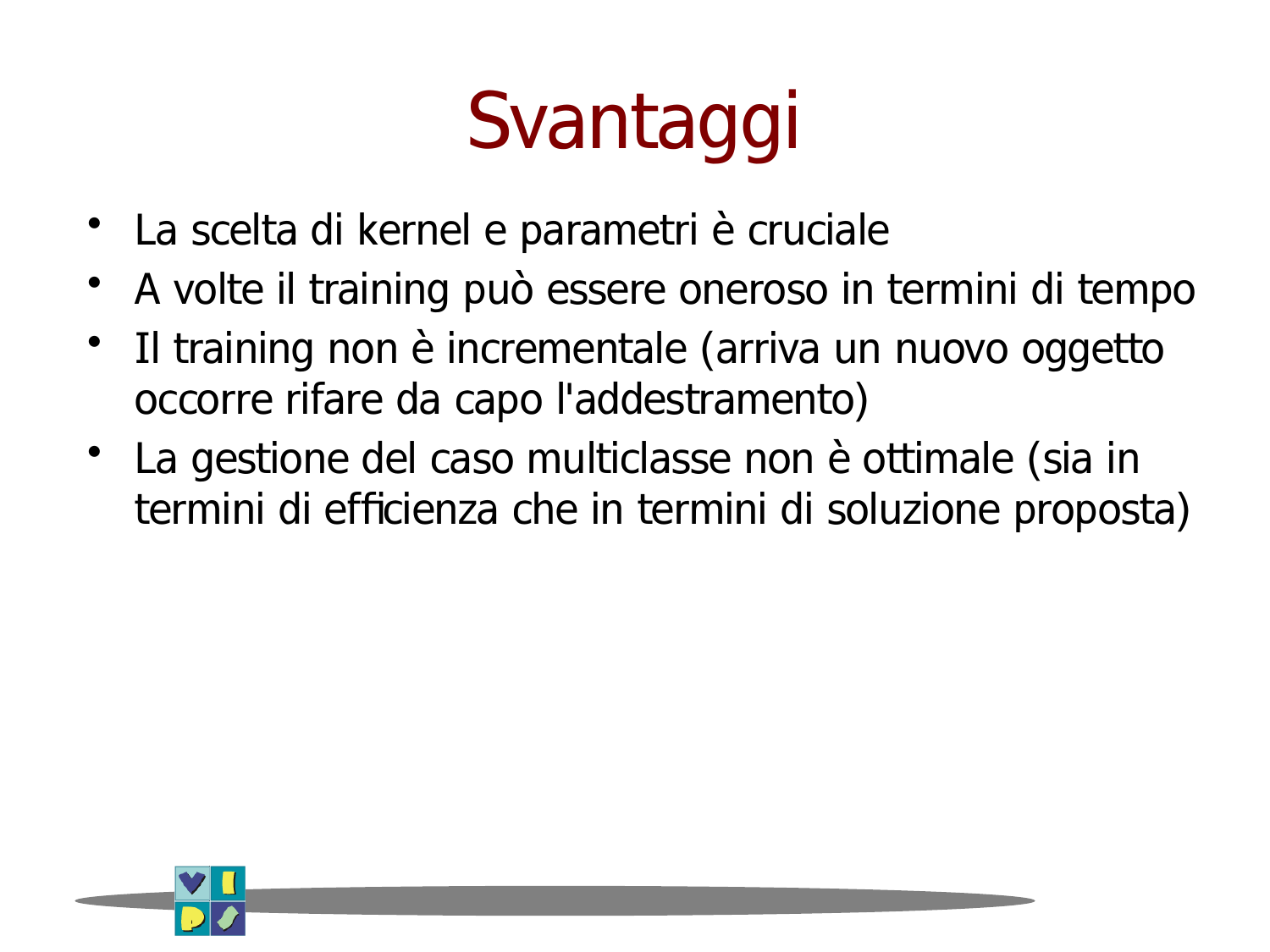

# Svantaggi
La scelta di kernel e parametri è cruciale
A volte il training può essere oneroso in termini di tempo
Il training non è incrementale (arriva un nuovo oggetto occorre rifare da capo l'addestramento)
La gestione del caso multiclasse non è ottimale (sia in termini di efficienza che in termini di soluzione proposta)